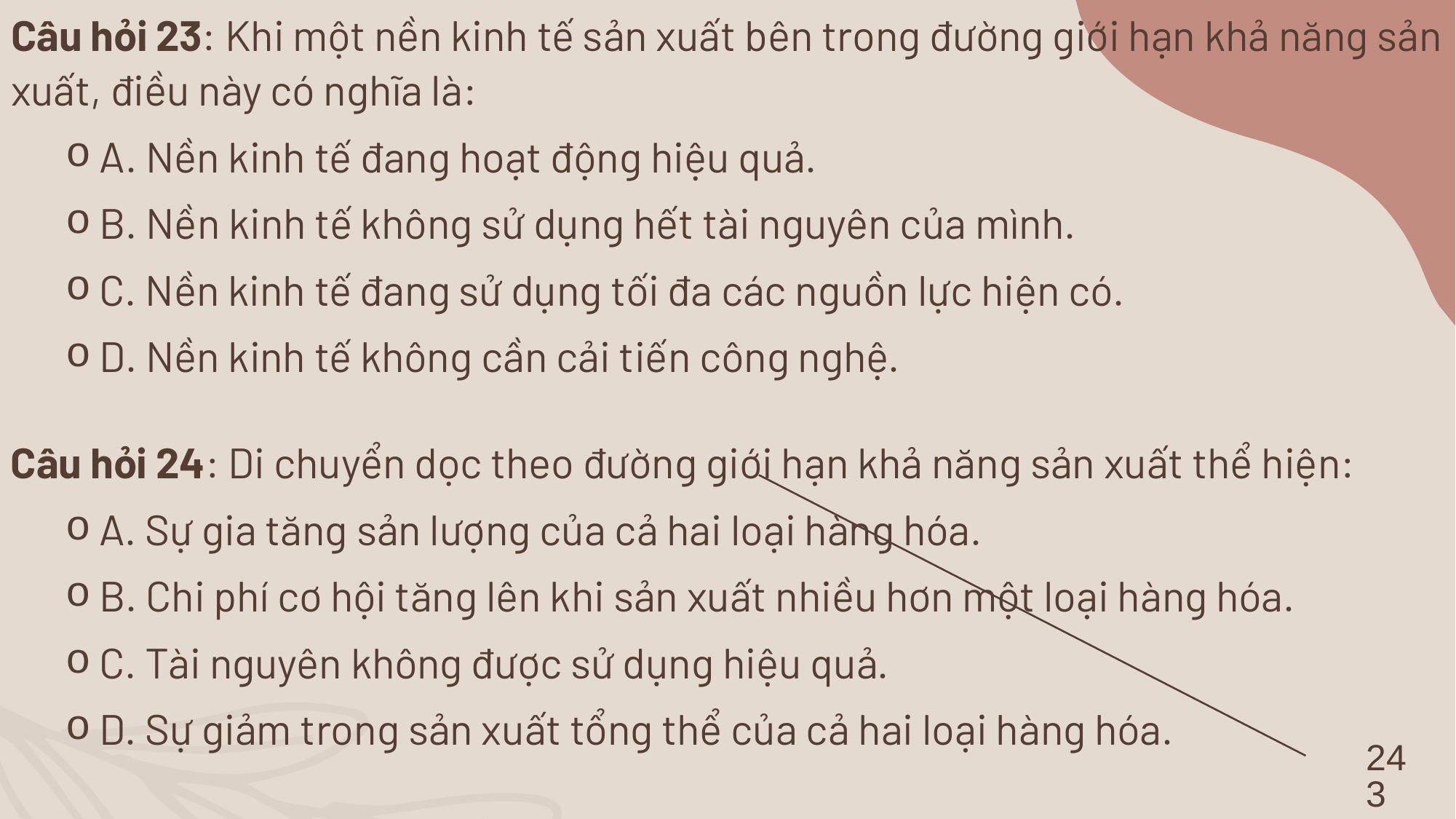

Câu hỏi 23: Khi một nền kinh tế sản xuất bên trong đường giới hạn khả năng sản xuất, điều này có nghĩa là:
A. Nền kinh tế đang hoạt động hiệu quả.
B. Nền kinh tế không sử dụng hết tài nguyên của mình.
C. Nền kinh tế đang sử dụng tối đa các nguồn lực hiện có.
D. Nền kinh tế không cần cải tiến công nghệ.

Câu hỏi 24: Di chuyển dọc theo đường giới hạn khả năng sản xuất thể hiện:
A. Sự gia tăng sản lượng của cả hai loại hàng hóa.
B. Chi phí cơ hội tăng lên khi sản xuất nhiều hơn một loại hàng hóa.
C. Tài nguyên không được sử dụng hiệu quả.
D. Sự giảm trong sản xuất tổng thể của cả hai loại hàng hóa.
243